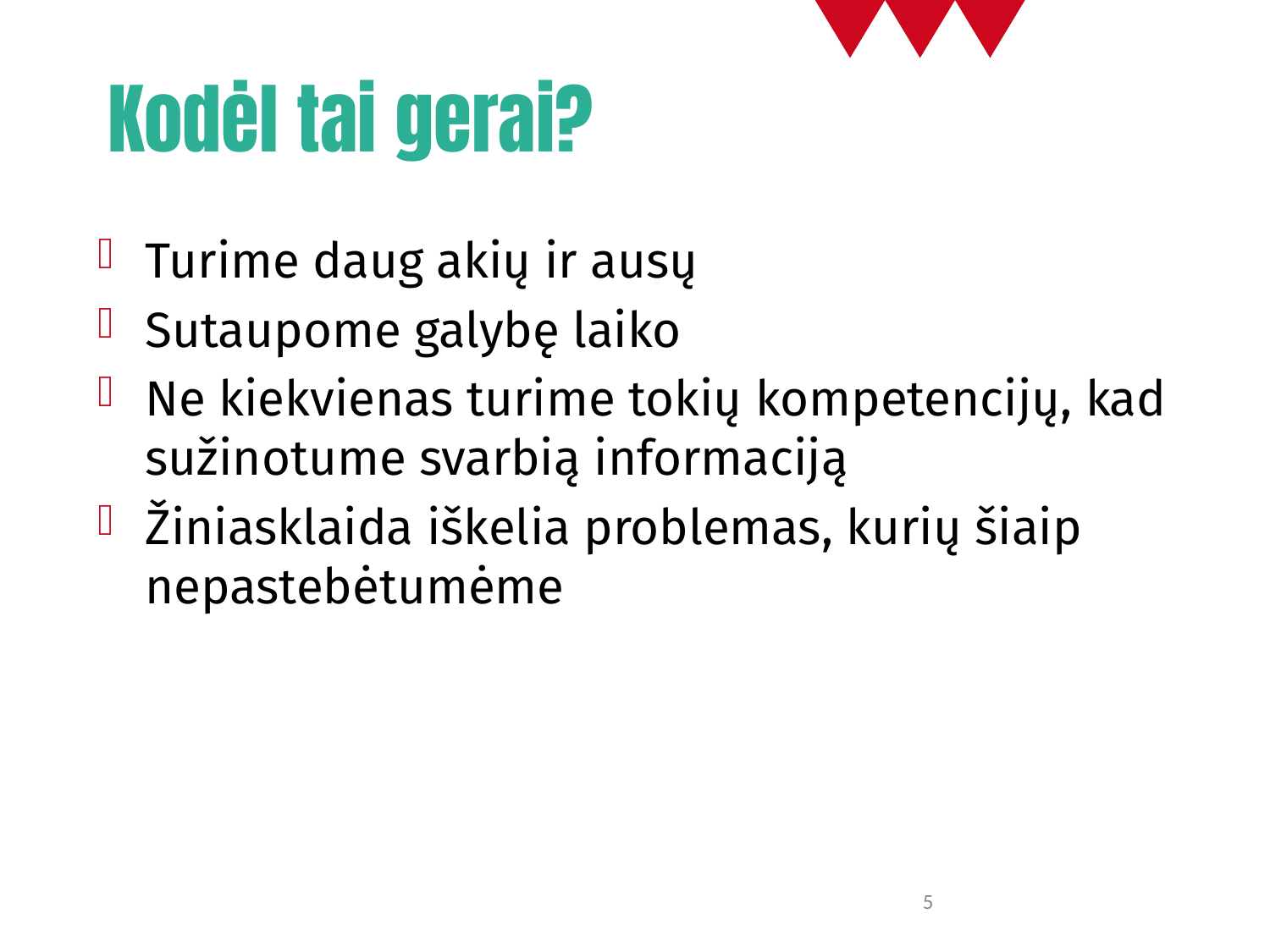

# Kodėl tai gerai?
Turime daug akių ir ausų
Sutaupome galybę laiko
Ne kiekvienas turime tokių kompetencijų, kad sužinotume svarbią informaciją
Žiniasklaida iškelia problemas, kurių šiaip nepastebėtumėme
5